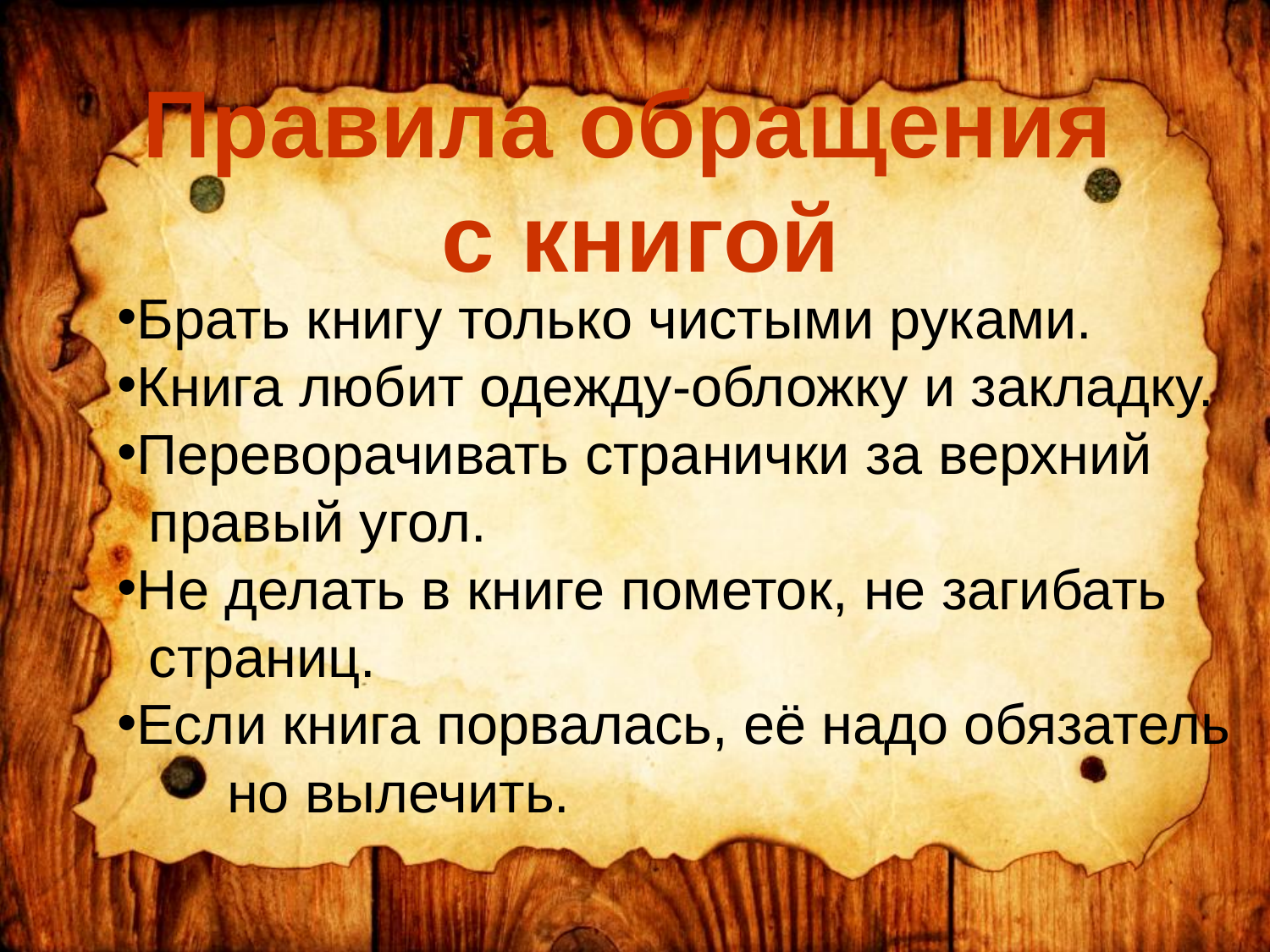

Правила обращения
с книгой
Брать книгу только чистыми руками.
Книга любит одежду-обложку и закладку.
Переворачивать странички за верхний
  правый угол.
Не делать в книге пометок, не загибать
  страниц.
Если книга порвалась, её надо обязатель
       но вылечить.